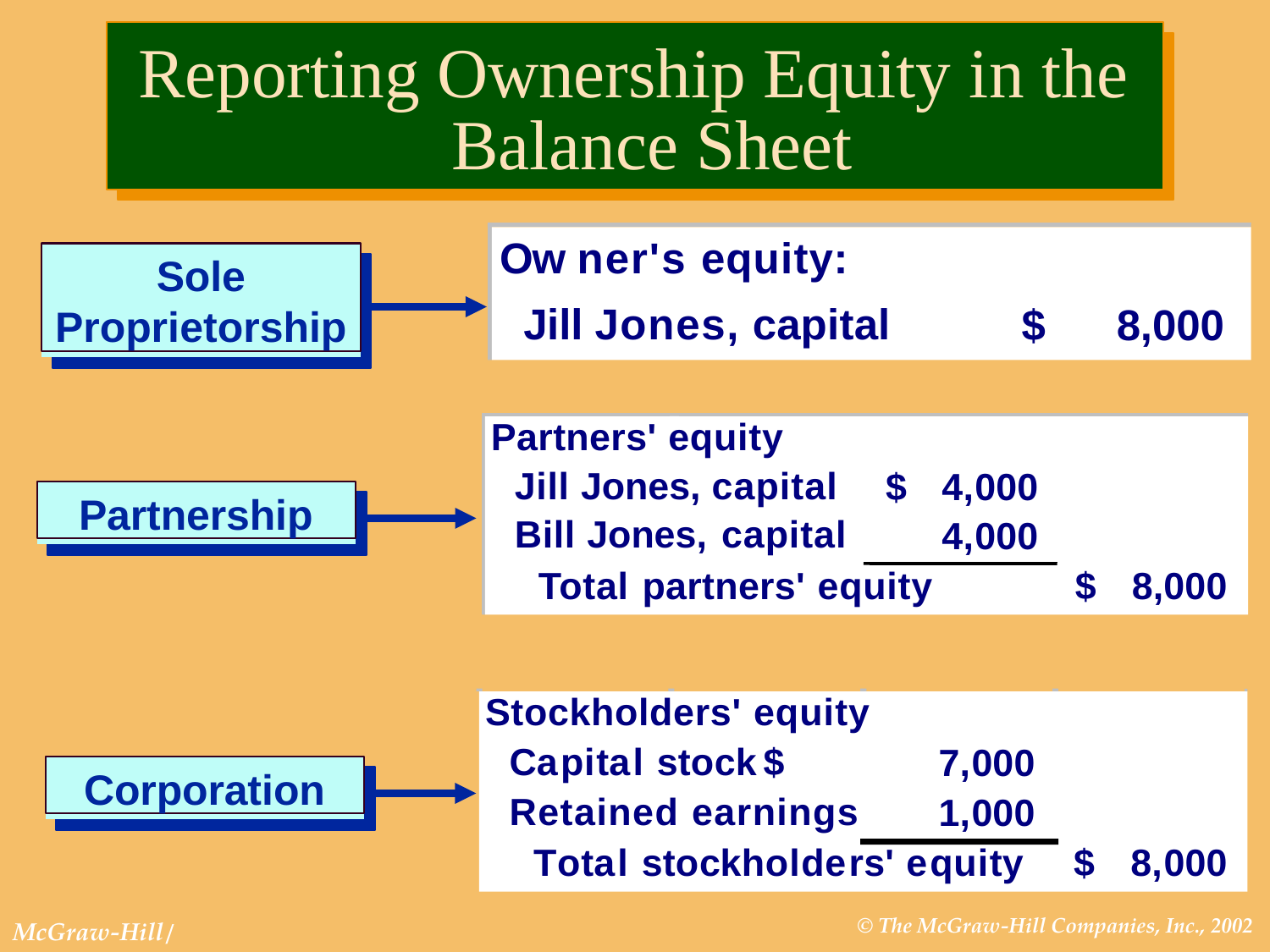

# Reporting Ownership Equity in the  Balance Sheet
Ow ner's equity:  Jill Jones, capital

Sole  Proprietorship
$	8,000
Partners' equity  Jill Jones, capital  Bill Jones, capital

$	4,000
4,000

Partnership
Total partners' equity	$	8,000

Stockholders' equity  Capital stock	$  Retained earnings

7,000
1,000
Corporation
Total stockholders' equity	$	8,000
© The McGraw-Hill Companies, Inc., 2002
McGraw-Hill/Irwin